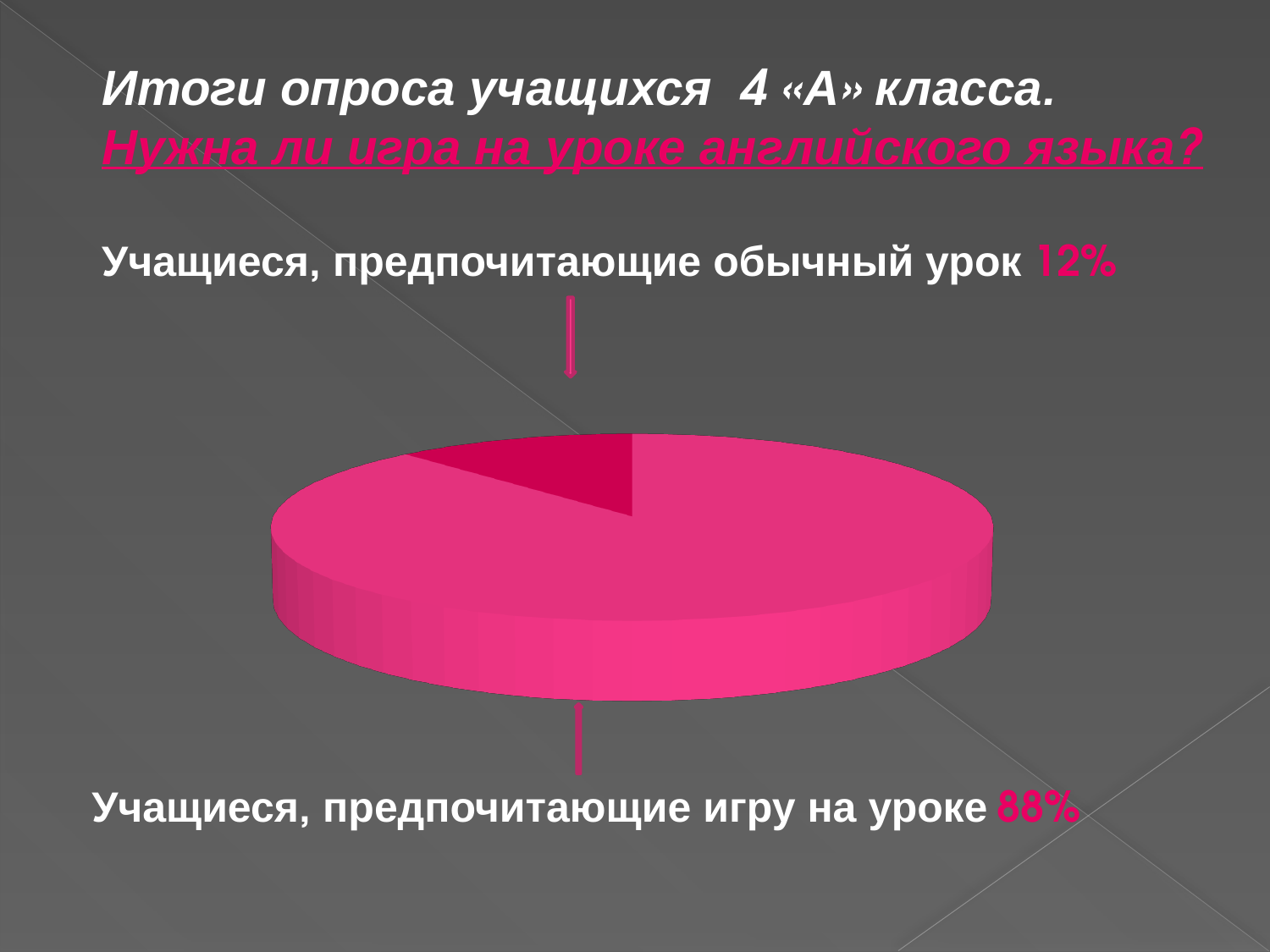

Итоги опроса учащихся  4 «А» класса.
Нужна ли игра на уроке английского языка?
Учащиеся, предпочитающие обычный урок 12%

[unsupported chart]

Учащиеся, предпочитающие игру на уроке 88%